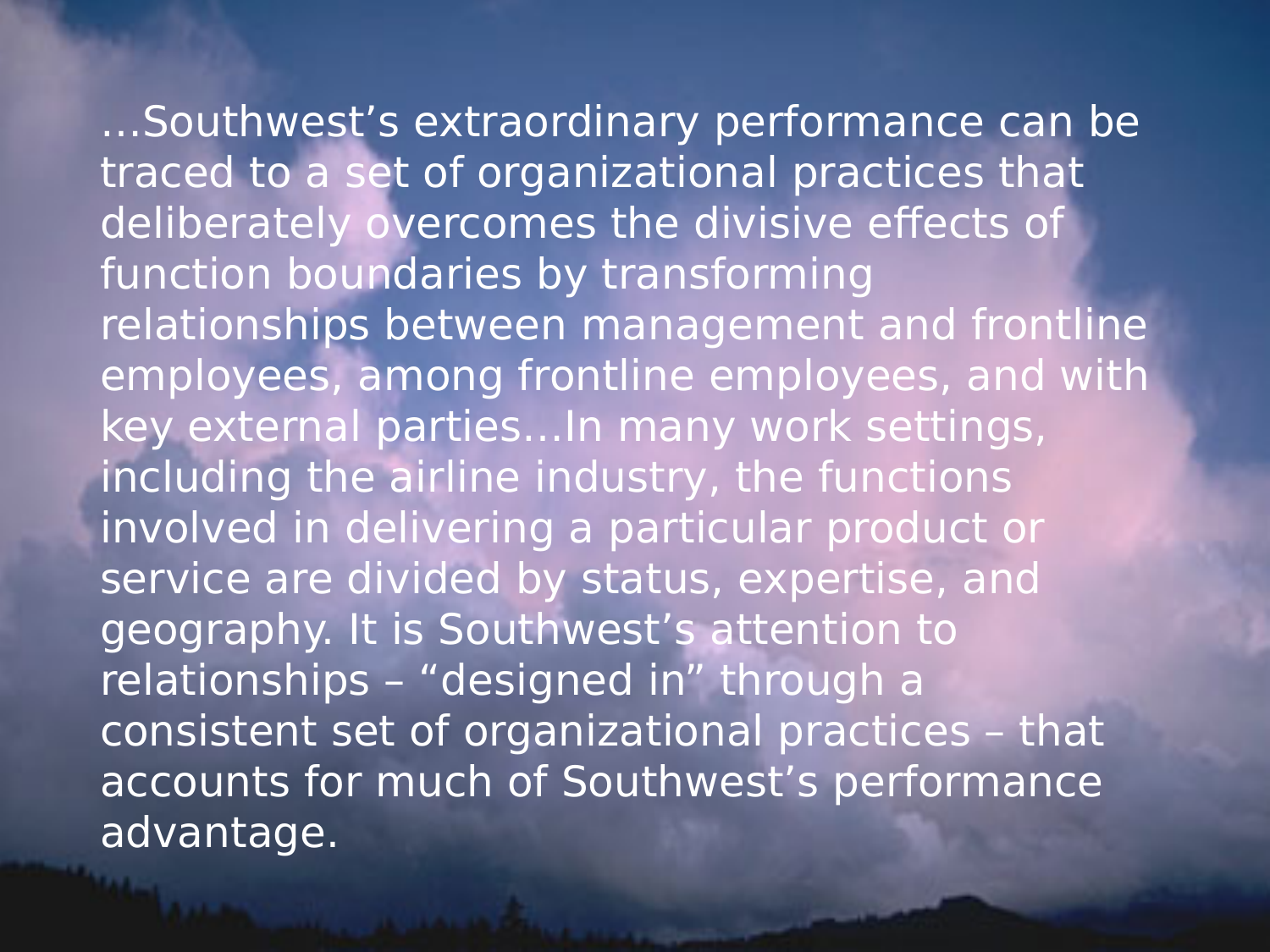

…Southwest’s extraordinary performance can be traced to a set of organizational practices that deliberately overcomes the divisive effects of function boundaries by transforming relationships between management and frontline employees, among frontline employees, and with key external parties…In many work settings, including the airline industry, the functions involved in delivering a particular product or service are divided by status, expertise, and geography. It is Southwest’s attention to relationships – “designed in” through a consistent set of organizational practices – that accounts for much of Southwest’s performance advantage.